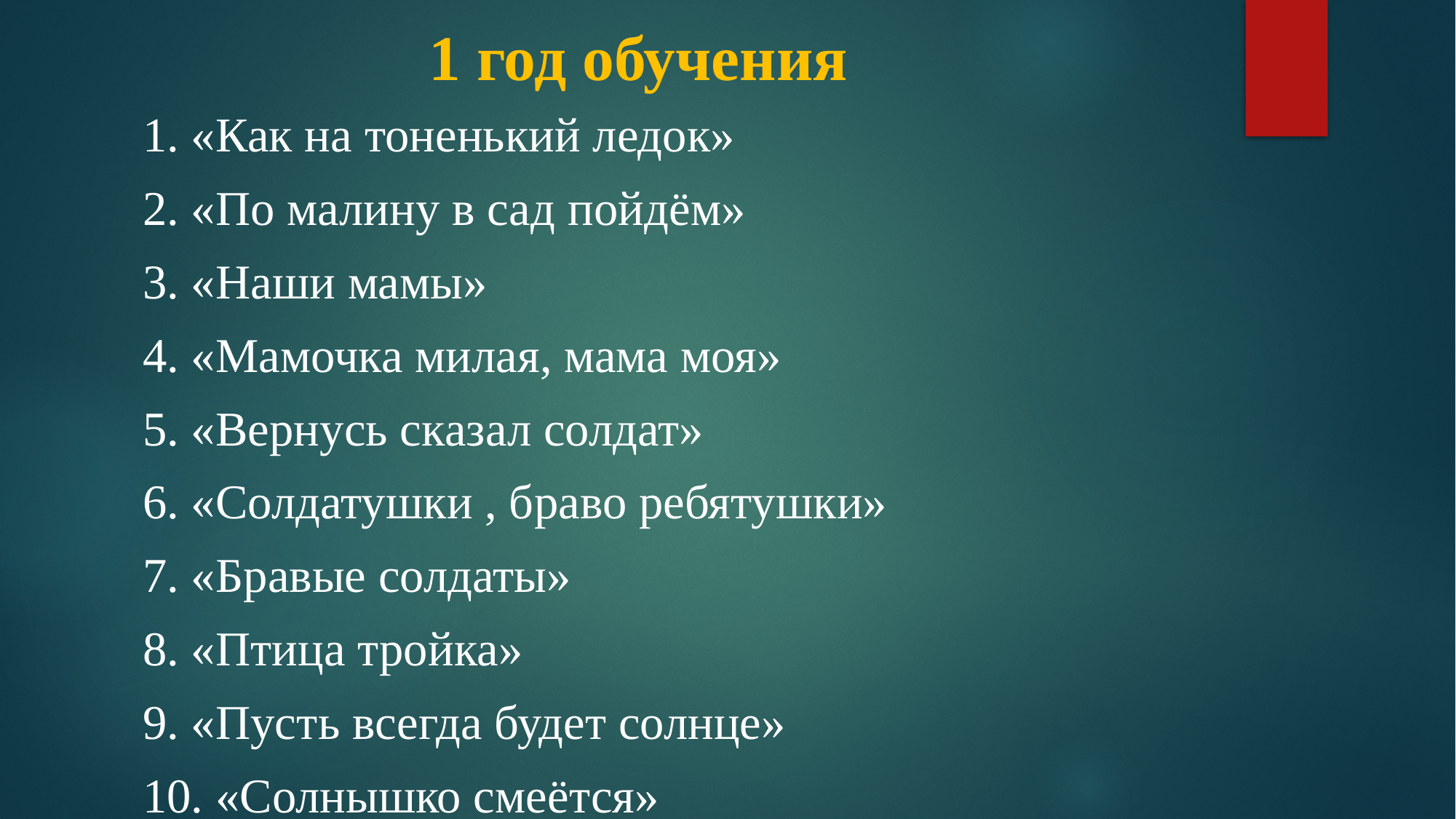

# 1 год обучения
1. «Как на тоненький ледок»
2. «По малину в сад пойдём»
3. «Наши мамы»
4. «Мамочка милая, мама моя»
5. «Вернусь сказал солдат»
6. «Солдатушки , браво ребятушки»
7. «Бравые солдаты»
8. «Птица тройка»
9. «Пусть всегда будет солнце»
10. «Солнышко смеётся»